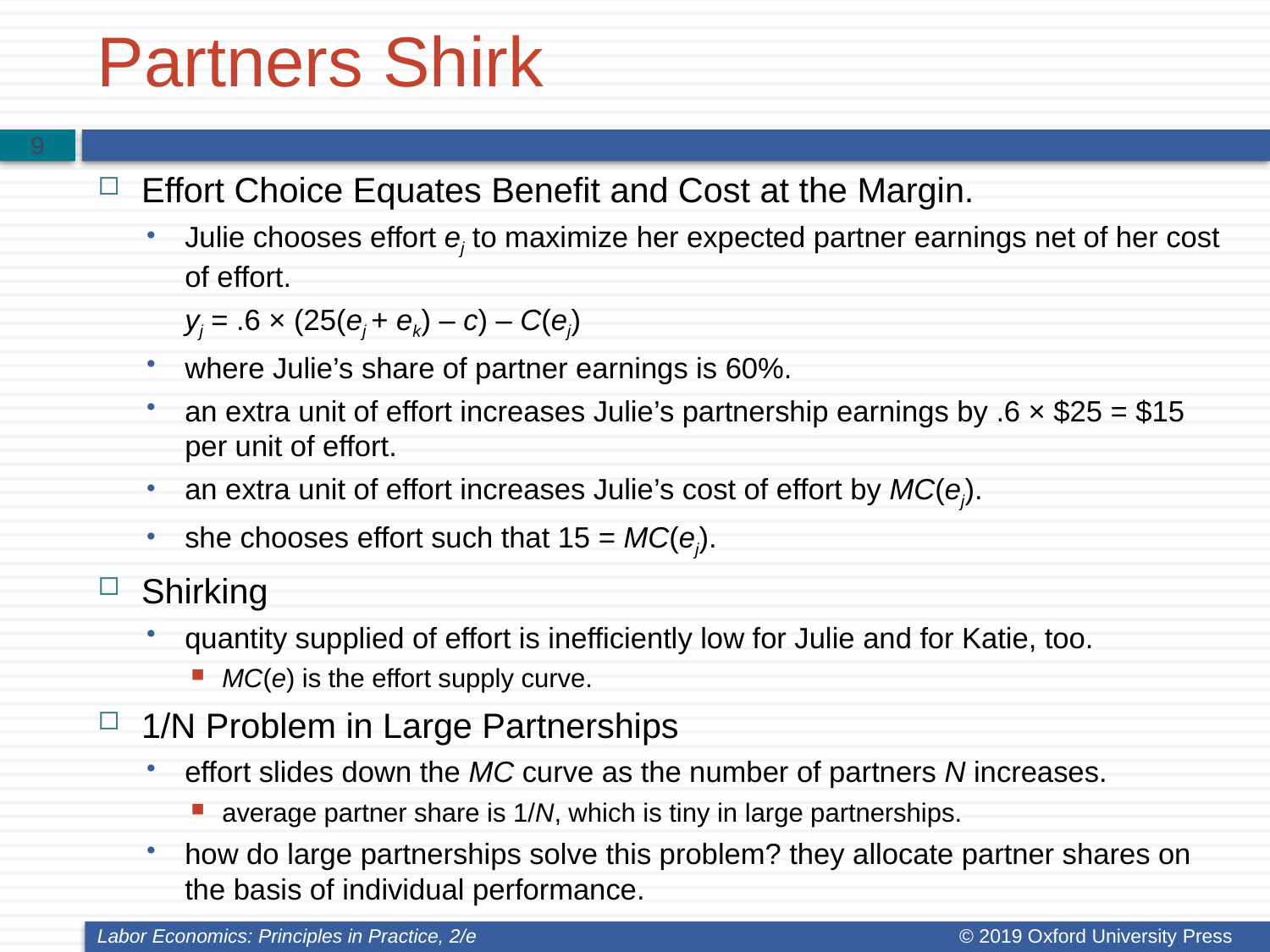

# Partners Shirk
9
Effort Choice Equates Benefit and Cost at the Margin.
Julie chooses effort ej to maximize her expected partner earnings net of her cost of effort.
			yj = .6 × (25(ej + ek) – c) – C(ej)
where Julie’s share of partner earnings is 60%.
an extra unit of effort increases Julie’s partnership earnings by .6 × $25 = $15 per unit of effort.
an extra unit of effort increases Julie’s cost of effort by MC(ej).
she chooses effort such that 15 = MC(ej).
Shirking
quantity supplied of effort is inefficiently low for Julie and for Katie, too.
MC(e) is the effort supply curve.
1/N Problem in Large Partnerships
effort slides down the MC curve as the number of partners N increases.
average partner share is 1/N, which is tiny in large partnerships.
how do large partnerships solve this problem? they allocate partner shares on the basis of individual performance.
Labor Economics: Principles in Practice, 2/e
© 2019 Oxford University Press